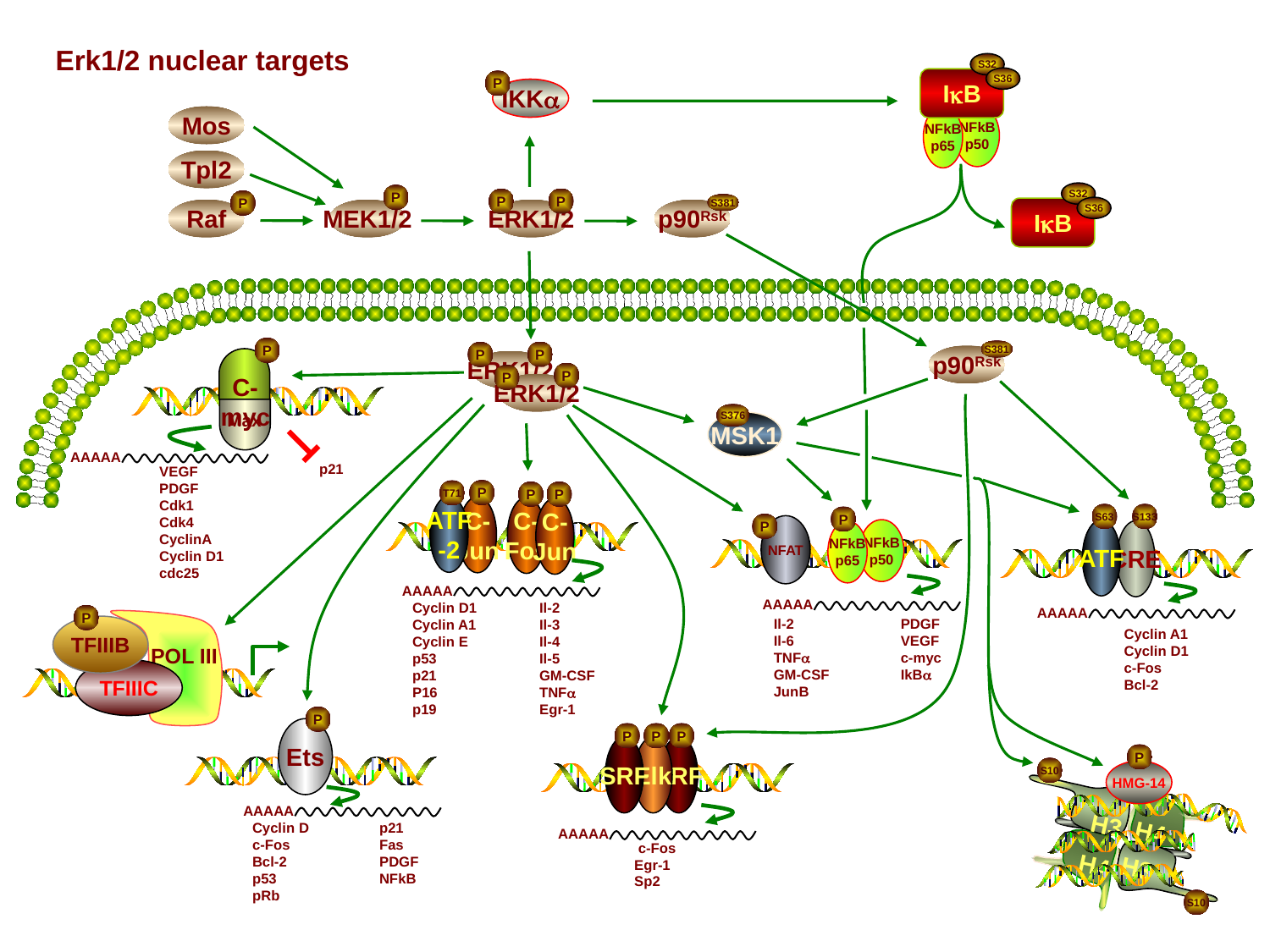

Erk1/2 nuclear targets
S32
S36
IκB
P
IKKα

NFkB
p50
NFkB
p65
Mos

Tpl2

S32
P
P
P
P
S381

S36
IκB
Raf
MEK1/2
ERK1/2
p90Rsk

P
S381
P
P
p90Rsk

ERK1/2
P
P
C-myc

ERK1/2

Max
S376

MSK1

AAAAA

p21
VEGF
PDGF
Cdk1
Cdk4
CyclinA
Cyclin D1
cdc25

P

T71
P
P
ATF
-2
C-
Jun
C-
Fos
C-
Jun
S63
S133
P
P
NFAT
NFkB
p50
ATF
CRE
NFkB
p65

AAAAA

AAAAA

Cyclin D1	Il-2
Cyclin A1	Il-3
Cyclin E	Il-4
p53	Il-5
p21	GM-CSF
P16	TNFα
p19	Egr-1

AAAAA

P
Il-2	PDGF
Il-6	VEGF
TNFα	c-myc
GM-CSF	IkBα
JunB

TFIIIB
Cyclin A1
Cyclin D1
c-Fos
Bcl-2

POL III

TFIIIC

P
Ets
P
P
P
SRF
Elk
SRF
P

S10
HMG-14

H2B
H3

H4

H4

H2A

H3

AAAAA

Cyclin D	p21
c-Fos	Fas
Bcl-2	PDGF
p53 	NFkB
pRb
AAAAA

 c-Fos
Egr-1
Sp2
S10